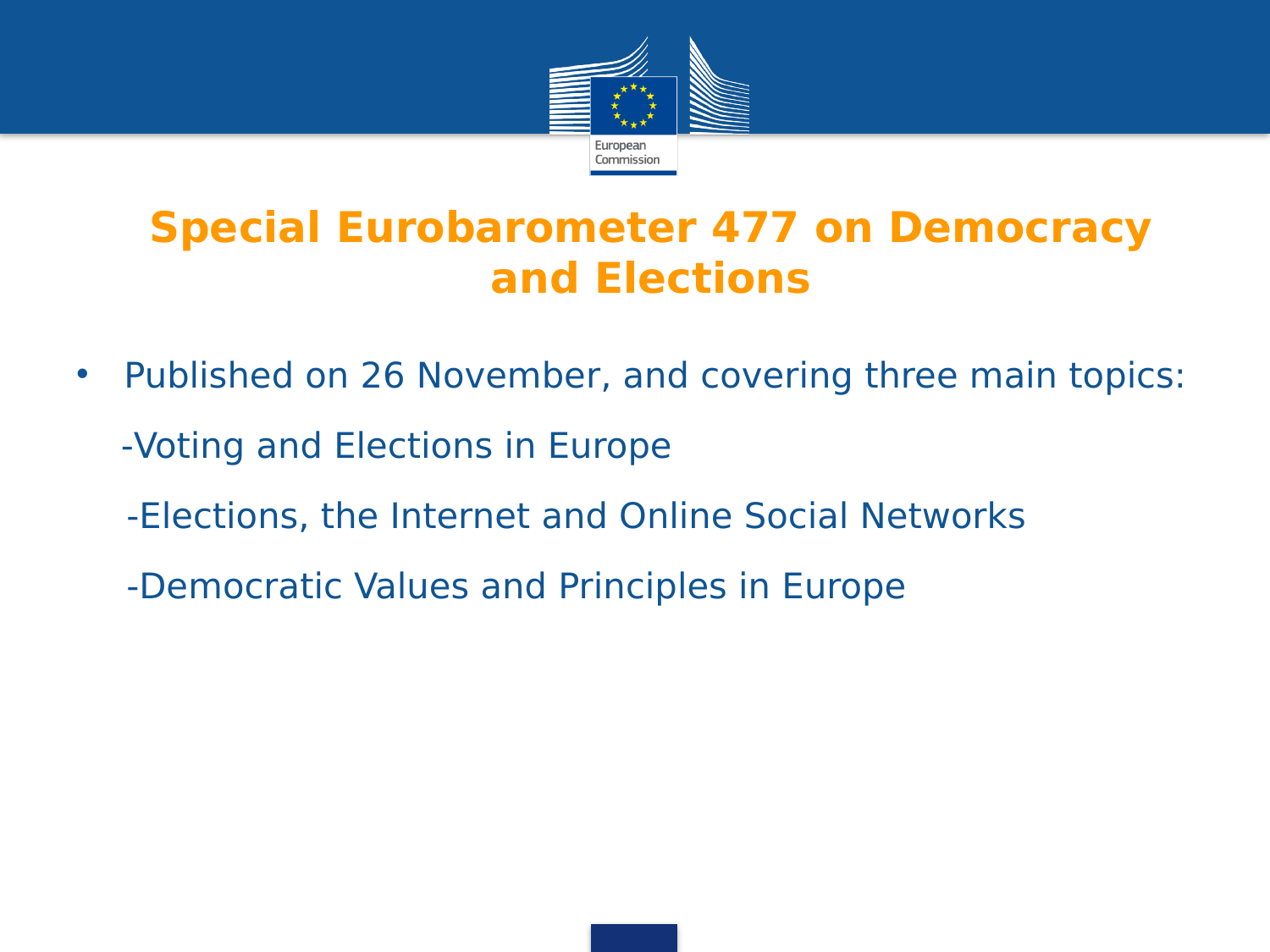

# Special Eurobarometer 477 on Democracy and Elections
Published on 26 November, and covering three main topics:
    -Voting and Elections in Europe
-Elections, the Internet and Online Social Networks
-Democratic Values and Principles in Europe